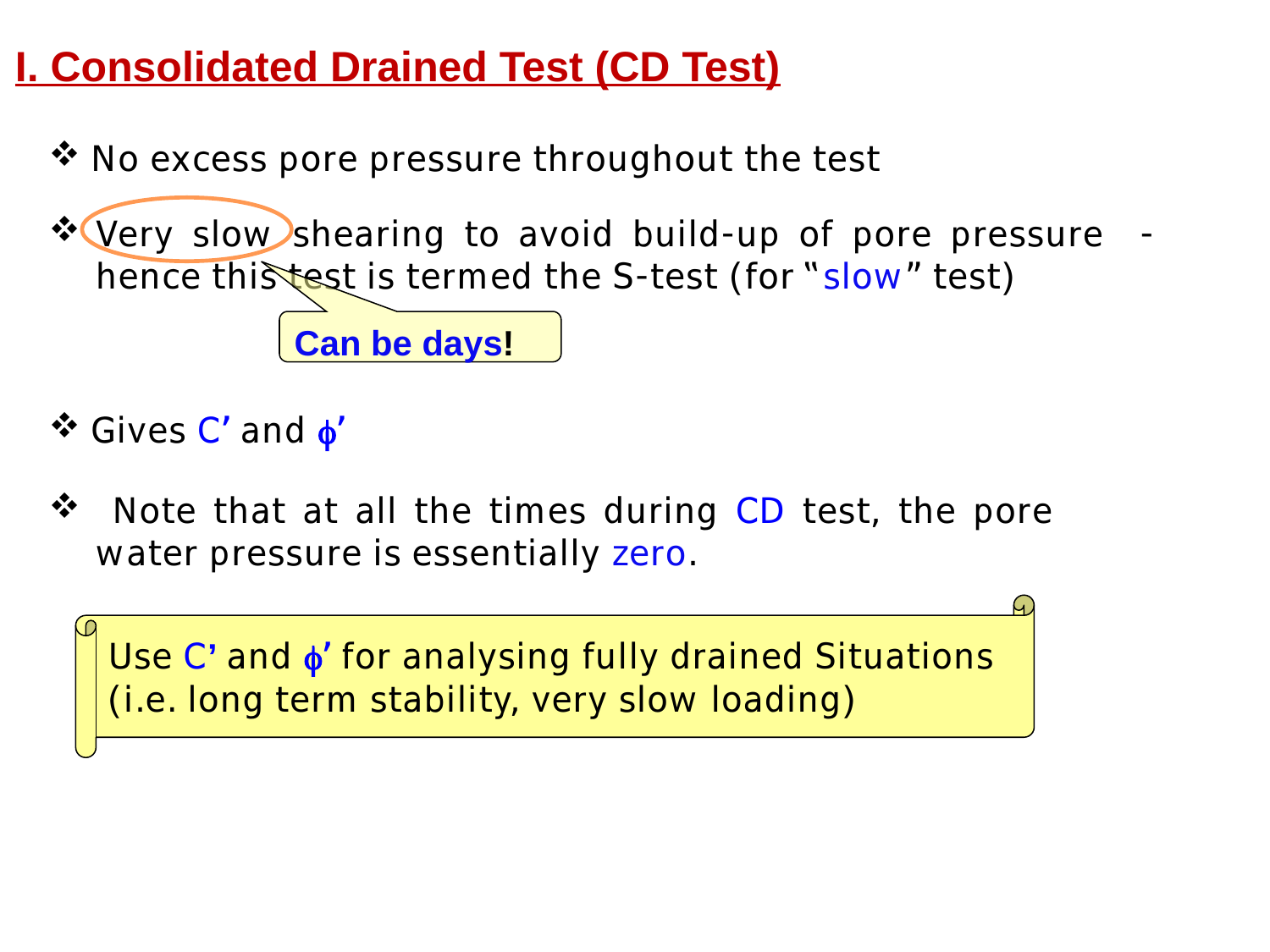

# I. Consolidated Drained Test (CD Test)
 No excess pore pressure throughout the test

Very slow shearing to avoid build-up of pore pressure  - hence this test is termed the S-test (for “slow” test)
Can be days!
 Gives C’ and φ’
 Note that at all the times during CD test, the pore   water pressure is essentially zero.
Use C’ and φ’ for analysing fully drained Situations
(i.e. long term stability, very slow loading)